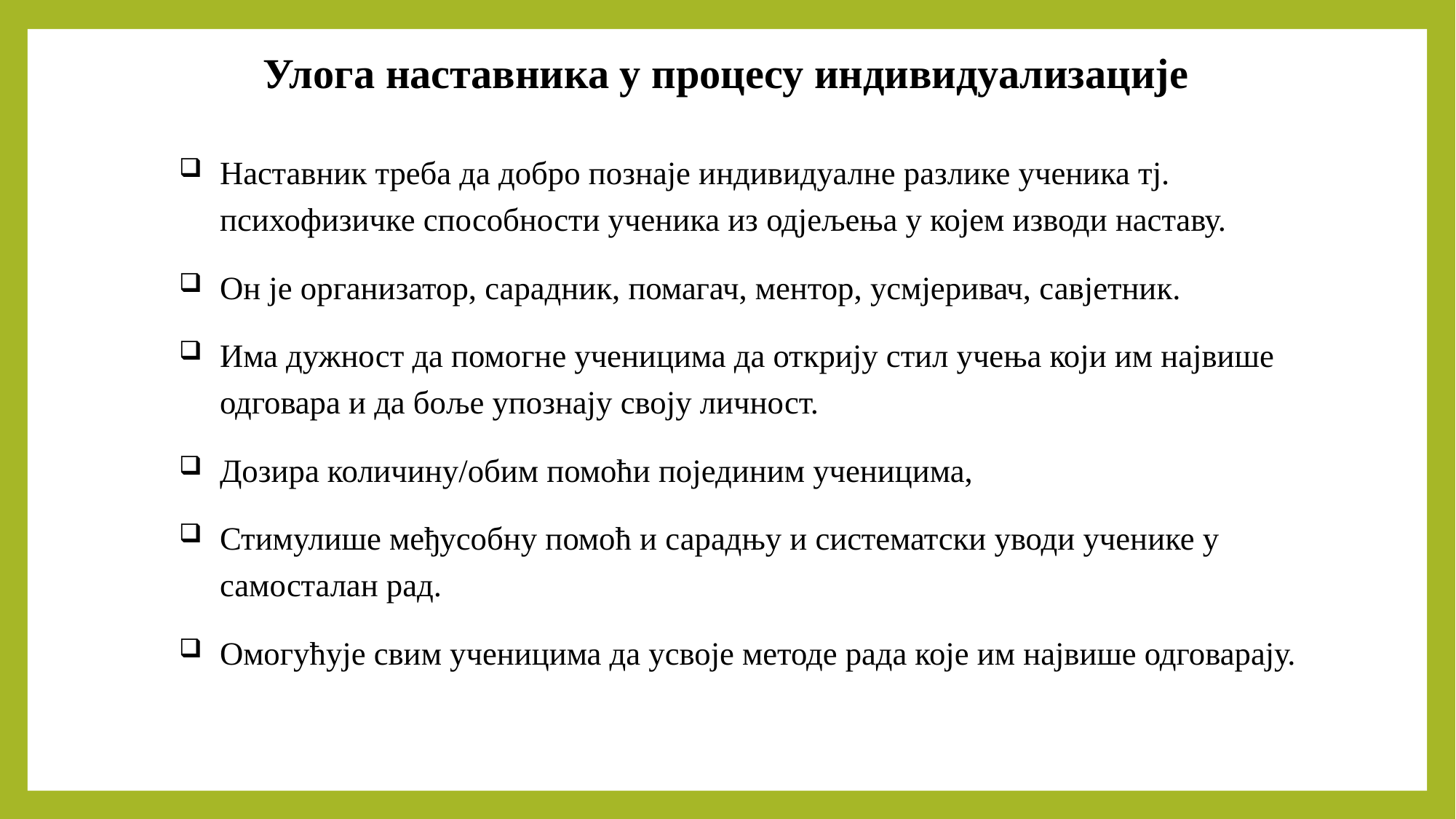

# Улога наставника у процесу индивидуализације
Наставник треба да добро познаје индивидуалне разлике ученика тј. психофизичке способности ученика из одјељења у којем изводи наставу.
Он је организатор, сарадник, помагач, ментор, усмјеривач, савјетник.
Има дужност да помогне ученицима да открију стил учења који им највише одговара и да боље упознају своју личност.
Дозира количину/обим помоћи појединим ученицима,
Стимулише међусобну помоћ и сарадњу и систематски уводи ученике у самосталан рад.
Омогућује свим ученицима да усвоје методе рада које им највише одговарају.